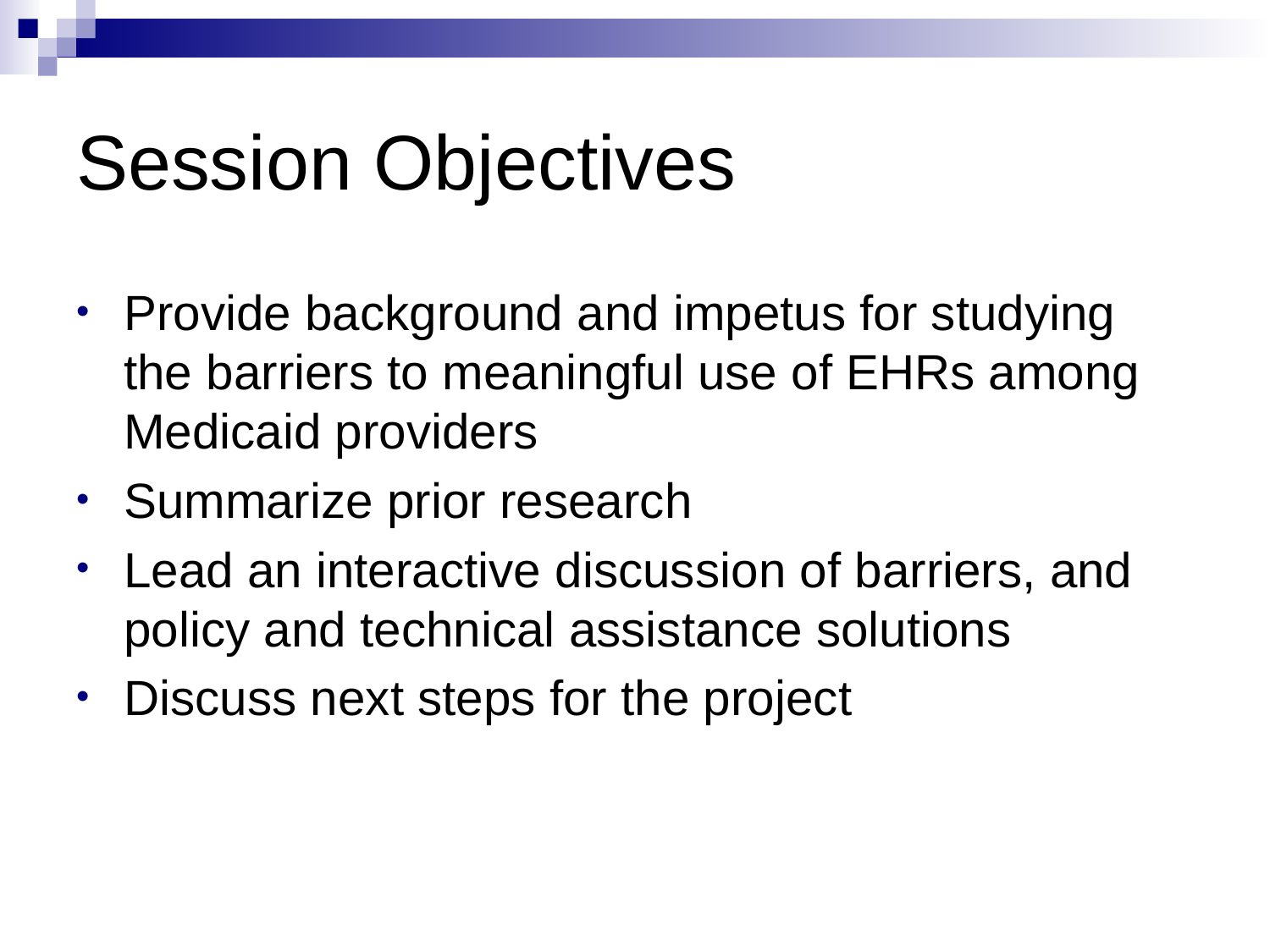

# Session Objectives

Provide background and impetus for studying the barriers to meaningful use of EHRs among Medicaid providers
Summarize prior research
Lead an interactive discussion of barriers, and policy and technical assistance solutions
Discuss next steps for the project